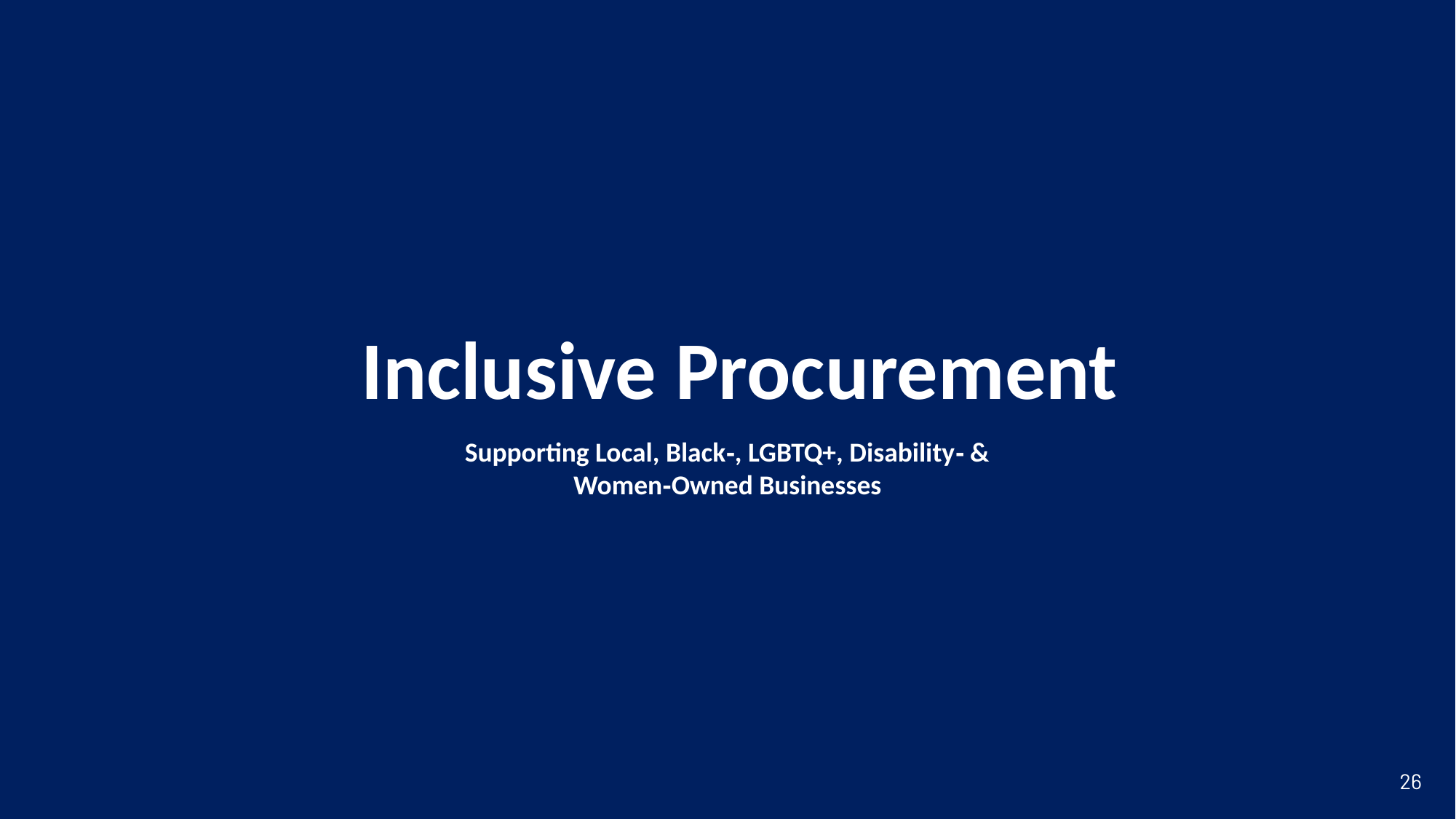

# Inclusive Procurement
Supporting Local, Black‑, LGBTQ+, Disability‑ & Women‑Owned Businesses
26